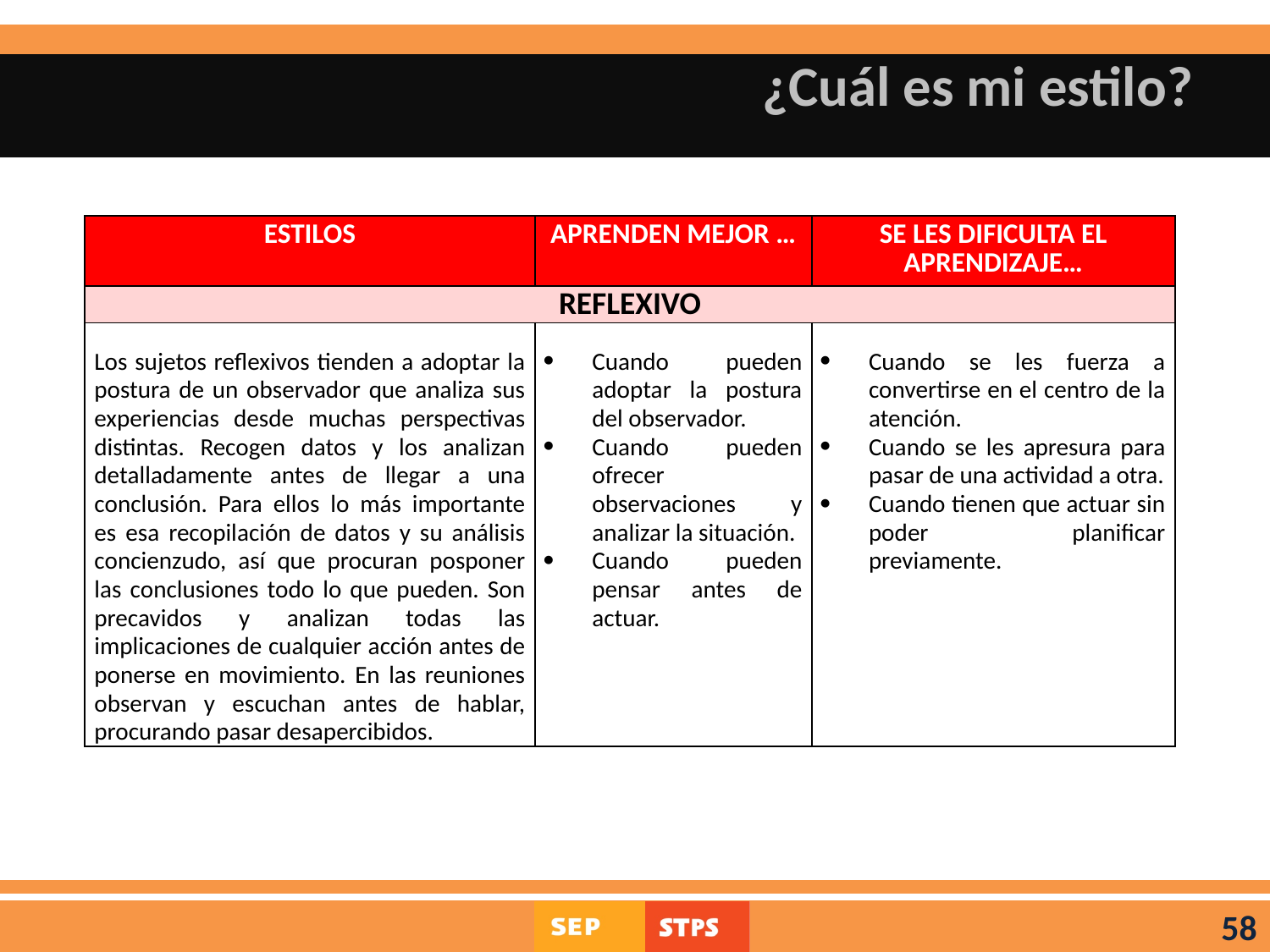

# ¿Cuál es mi estilo?
| ESTILOS | APRENDEN MEJOR … | SE LES DIFICULTA EL APRENDIZAJE… |
| --- | --- | --- |
| REFLEXIVO |  |  |
| Los sujetos reflexivos tienden a adoptar la postura de un observador que analiza sus experiencias desde muchas perspectivas distintas. Recogen datos y los analizan detalladamente antes de llegar a una conclusión. Para ellos lo más importante es esa recopilación de datos y su análisis concienzudo, así que procuran posponer las conclusiones todo lo que pueden. Son precavidos y analizan todas las implicaciones de cualquier acción antes de ponerse en movimiento. En las reuniones observan y escuchan antes de hablar, procurando pasar desapercibidos. | Cuando pueden adoptar la postura del observador. Cuando pueden ofrecer observaciones y analizar la situación. Cuando pueden pensar antes de actuar. | Cuando se les fuerza a convertirse en el centro de la atención. Cuando se les apresura para pasar de una actividad a otra. Cuando tienen que actuar sin poder planificar previamente. |
58